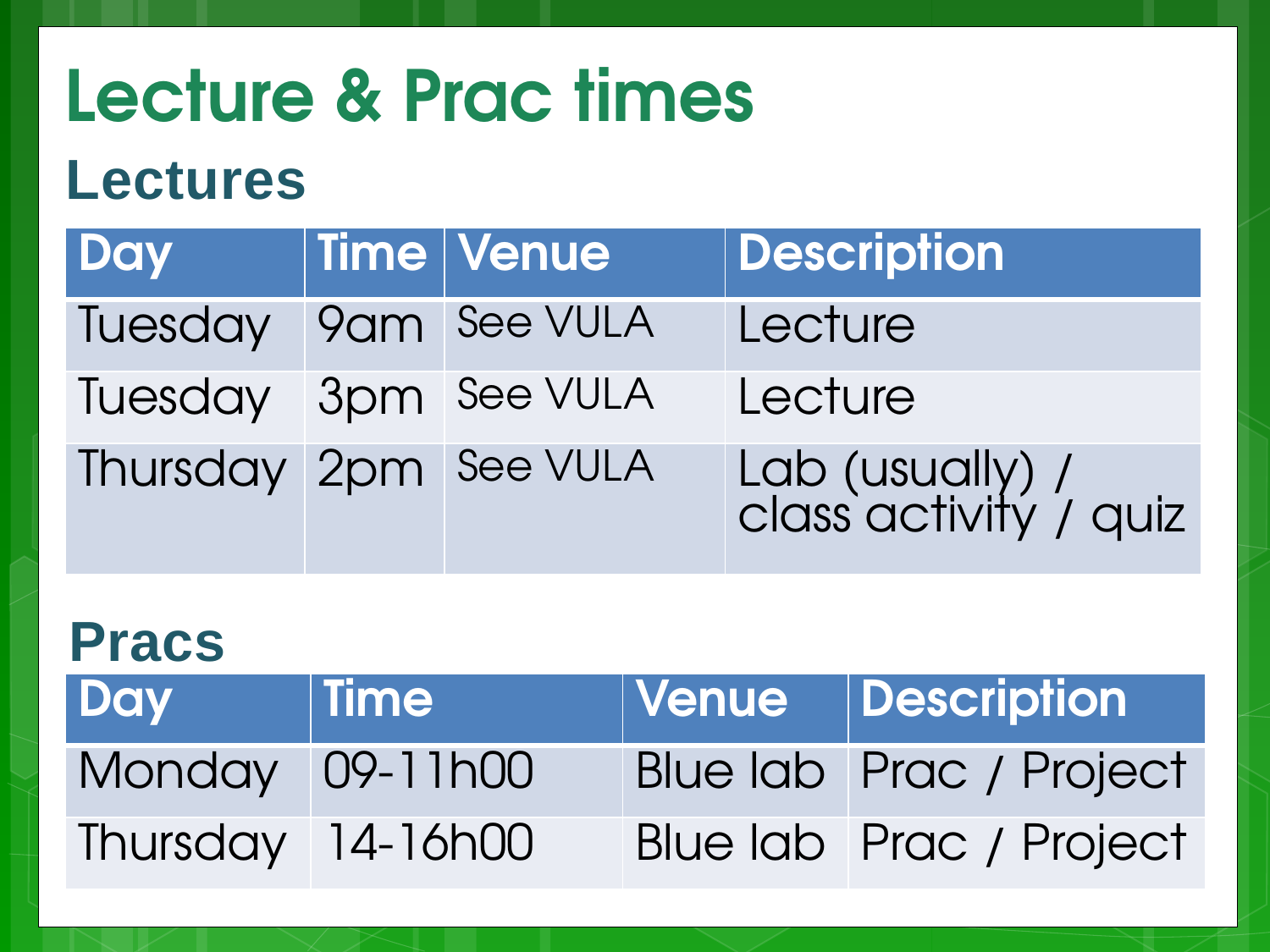

# Lecture & Prac times
Lectures
| Day | Time | Venue | Description |
| --- | --- | --- | --- |
| Tuesday | 9am | See VULA | Lecture |
| Tuesday | 3pm | See VULA | Lecture |
| Thursday | 2pm | See VULA | Lab (usually) / class activity / quiz |
Pracs
| Day | Time | Venue | Description |
| --- | --- | --- | --- |
| Monday | 09-11h00 | Blue lab | Prac / Project |
| Thursday | 14-16h00 | Blue lab | Prac / Project |